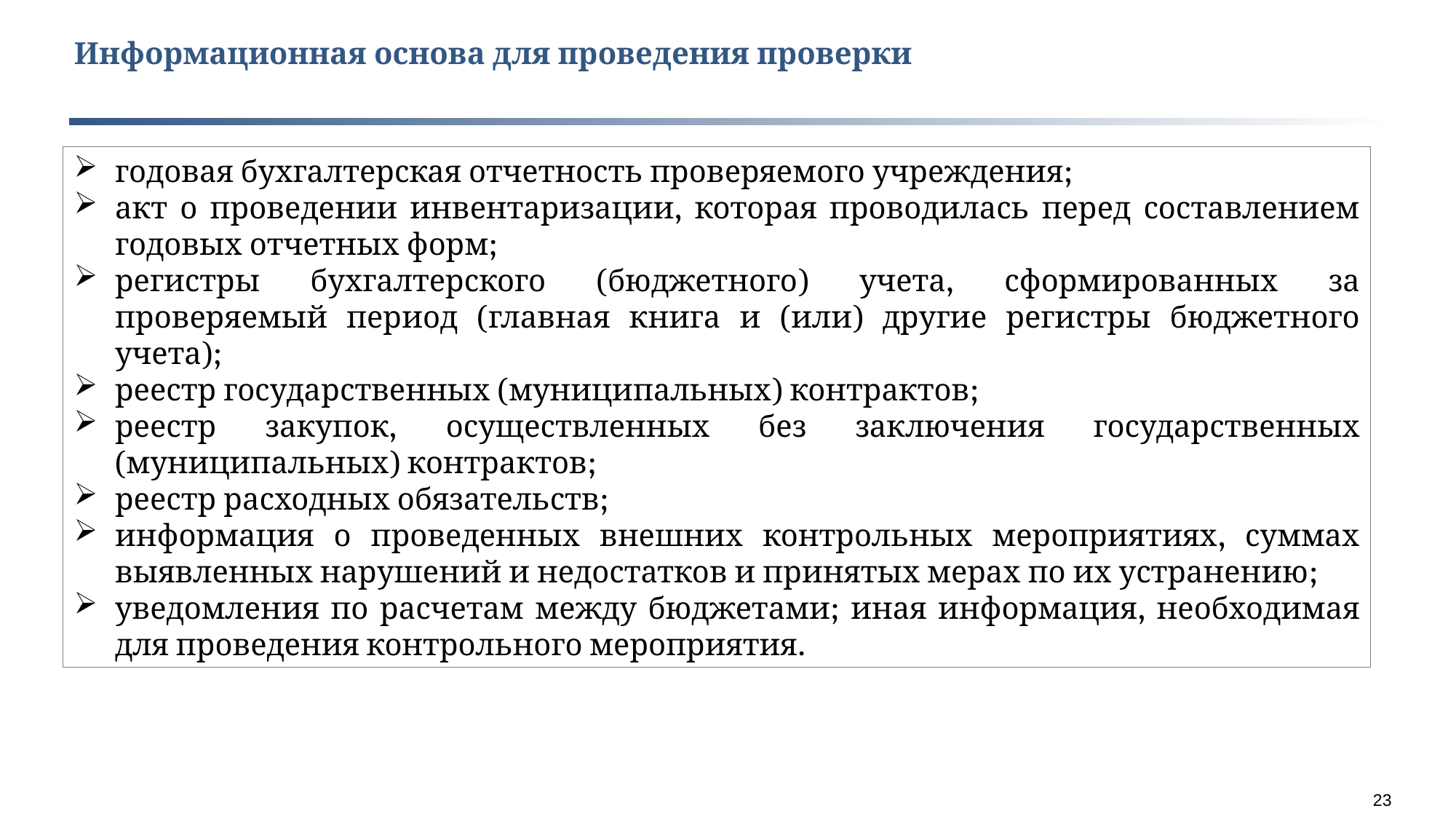

Информационная основа для проведения проверки
годовая бухгалтерская отчетность проверяемого учреждения;
акт о проведении инвентаризации, которая проводилась перед составлением годовых отчетных форм;
регистры бухгалтерского (бюджетного) учета, сформированных за проверяемый период (главная книга и (или) другие регистры бюджетного учета);
реестр государственных (муниципальных) контрактов;
реестр закупок, осуществленных без заключения государственных (муниципальных) контрактов;
реестр расходных обязательств;
информация о проведенных внешних контрольных мероприятиях, суммах выявленных нарушений и недостатков и принятых мерах по их устранению;
уведомления по расчетам между бюджетами; иная информация, необходимая для проведения контрольного мероприятия.